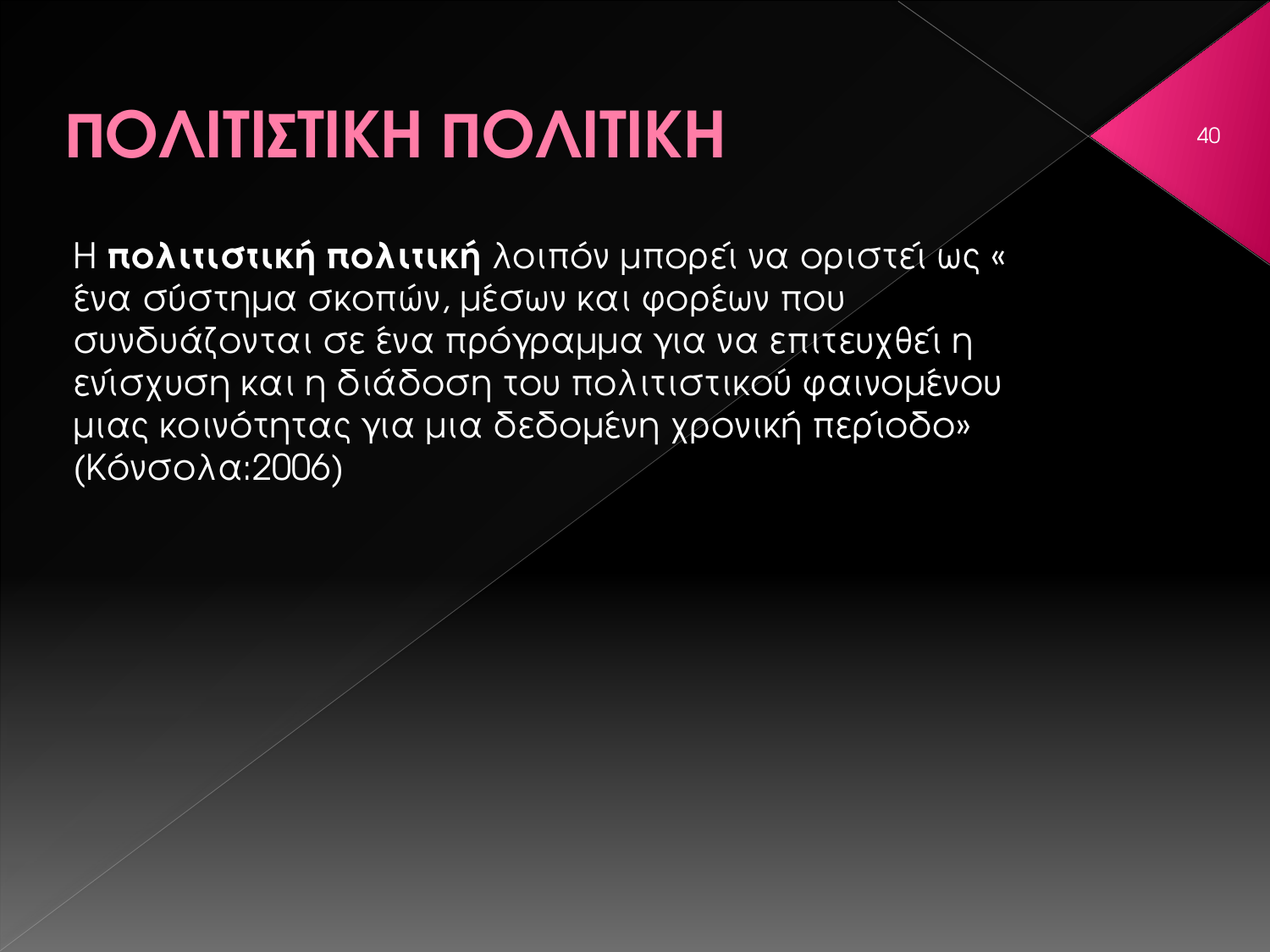

# ΠΟΛΙΤΙΣΤΙΚΗ ΠΟΛΙΤΙΚΗ
40
Η πολιτιστική πολιτική λοιπόν μπορεί να οριστεί ως « ένα σύστημα σκοπών, μέσων και φορέων που συνδυάζονται σε ένα πρόγραμμα για να επιτευχθεί η ενίσχυση και η διάδοση του πολιτιστικού φαινομένου μιας κοινότητας για μια δεδομένη χρονική περίοδο» (Κόνσολα:2006)